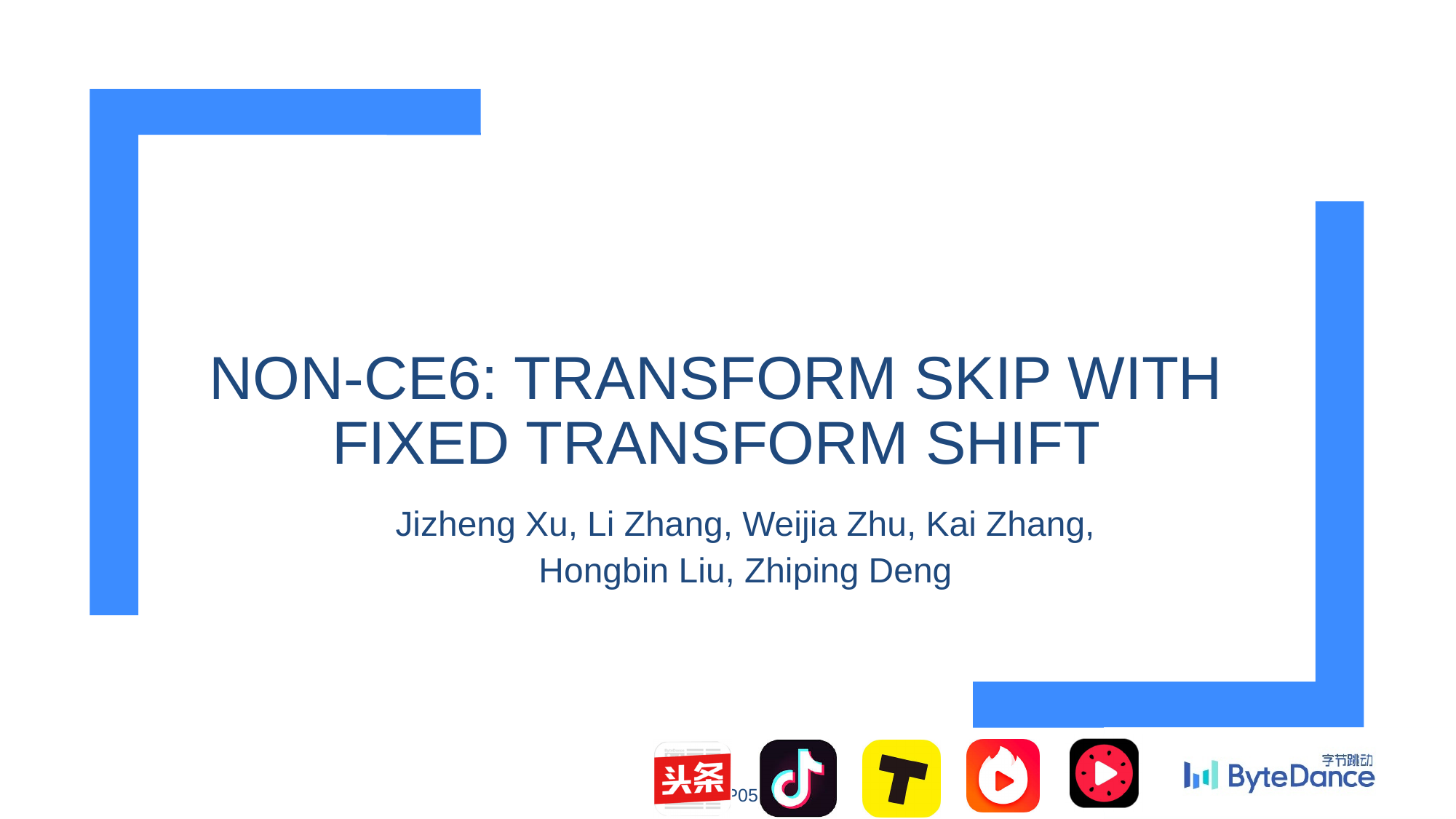

Non-CE6: Transform skip with fixed transform shift
Jizheng Xu, Li Zhang, Weijia Zhu, Kai Zhang, Hongbin Liu, Zhiping Deng
JVET-P0538